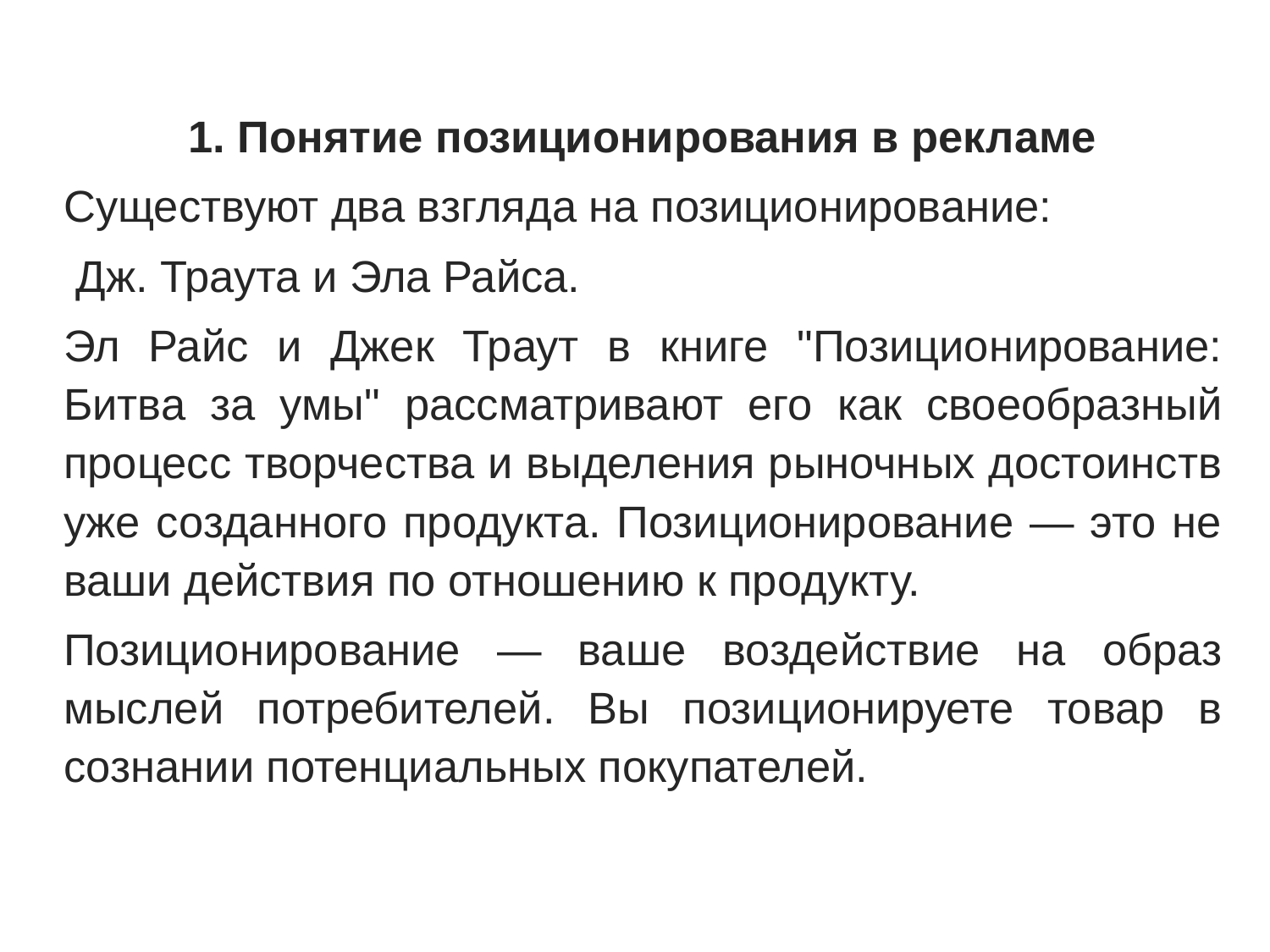

1. Понятие позиционирования в рекламе
Существуют два взгляда на позиционирование:
 Дж. Траута и Эла Райса.
Эл Райс и Джек Траут в книге "Позиционирование: Битва за умы" рассматривают его как своеобразный процесс творчества и выделения рыночных достоинств уже созданного продукта. Позиционирование — это не ваши действия по отношению к продукту.
Позиционирование — ваше воздействие на образ мыслей потребителей. Вы позиционируете товар в сознании потенциальных покупателей.